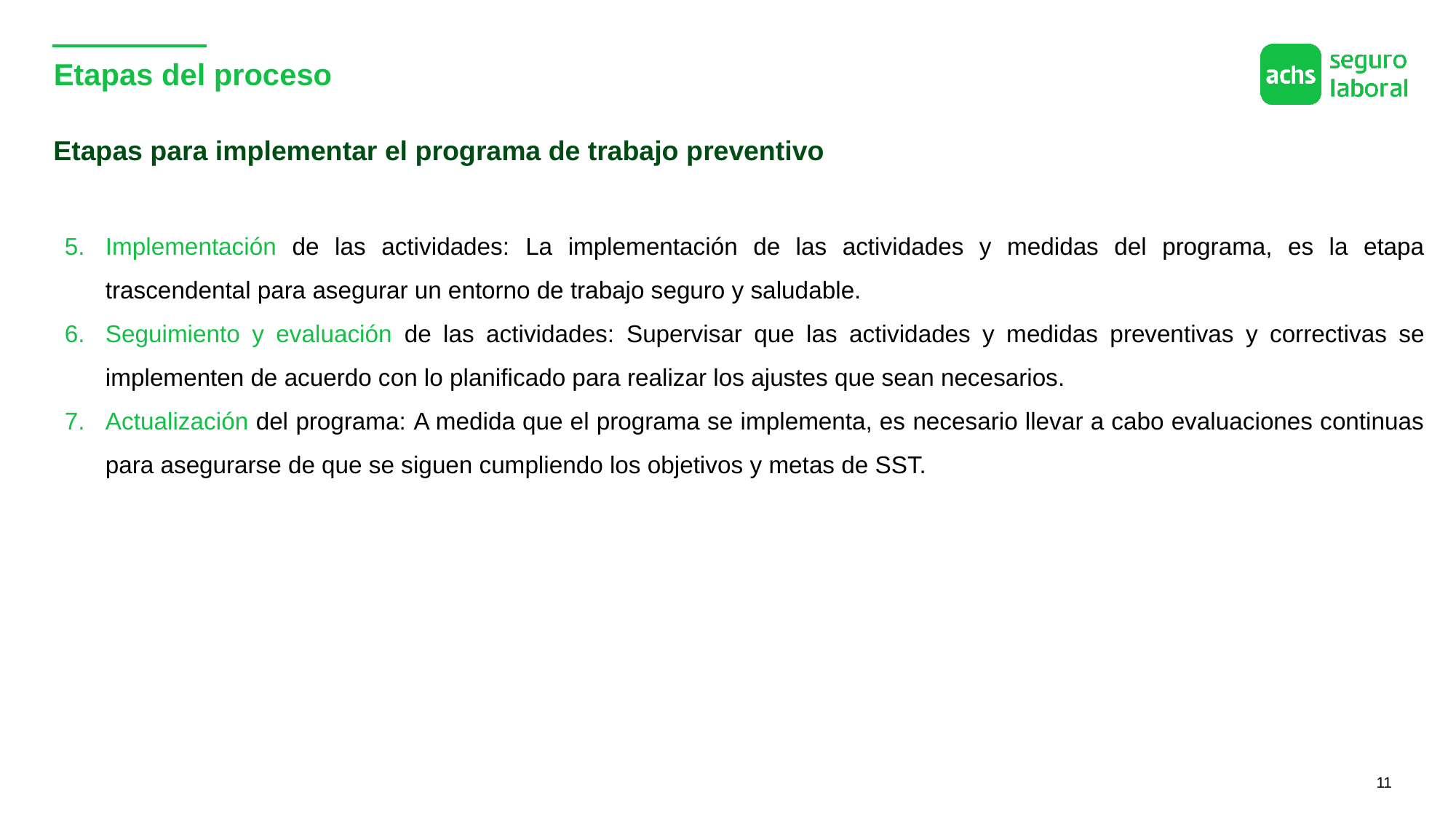

# Etapas del proceso
Etapas para implementar el programa de trabajo preventivo

Implementación de las actividades: La implementación de las actividades y medidas del programa, es la etapa trascendental para asegurar un entorno de trabajo seguro y saludable.
Seguimiento y evaluación de las actividades: Supervisar que las actividades y medidas preventivas y correctivas se implementen de acuerdo con lo planificado para realizar los ajustes que sean necesarios.
Actualización del programa: A medida que el programa se implementa, es necesario llevar a cabo evaluaciones continuas para asegurarse de que se siguen cumpliendo los objetivos y metas de SST.

11